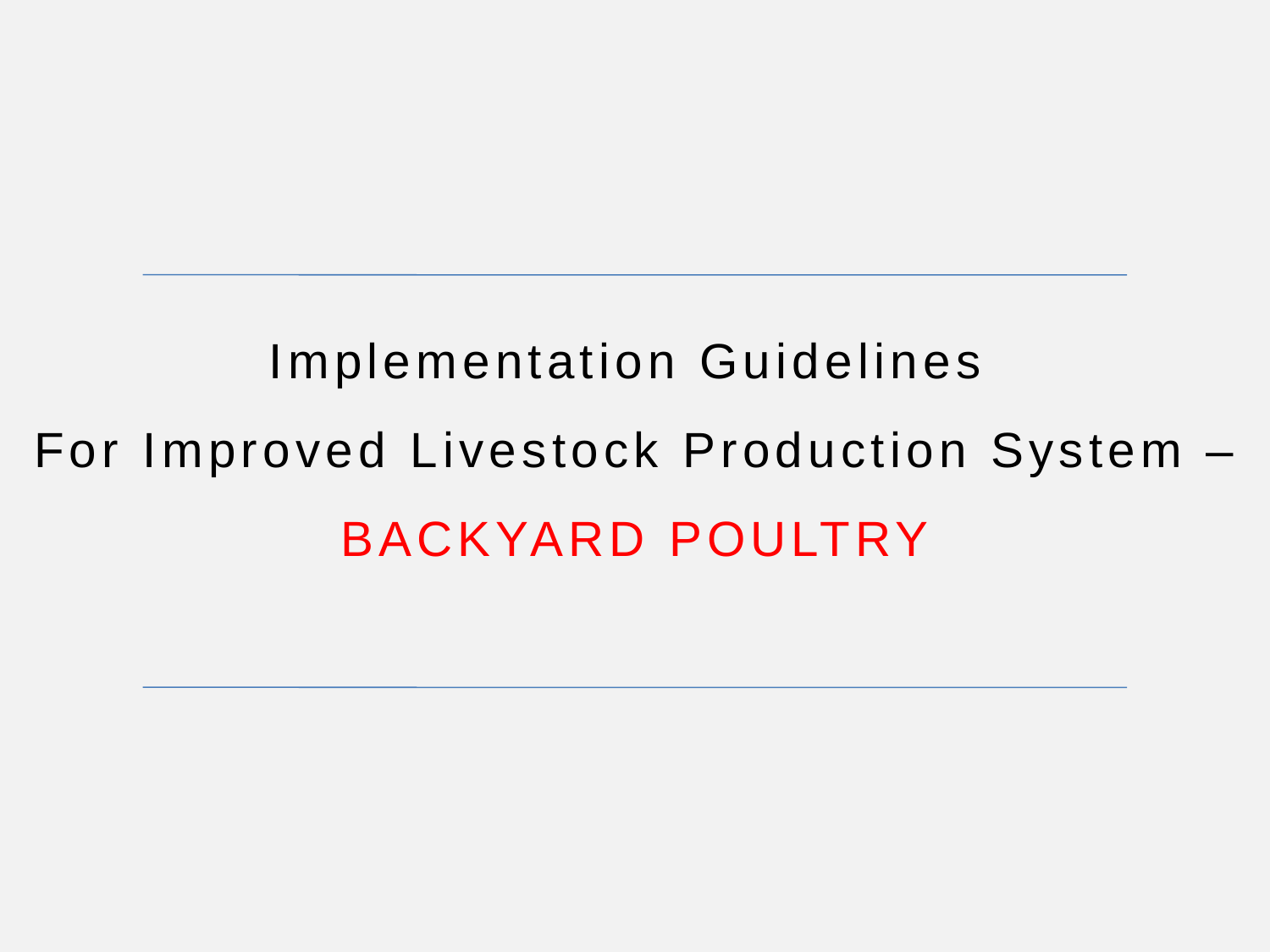

Implementation Guidelines
For Improved Livestock Production System –
BACKYARD POULTRY